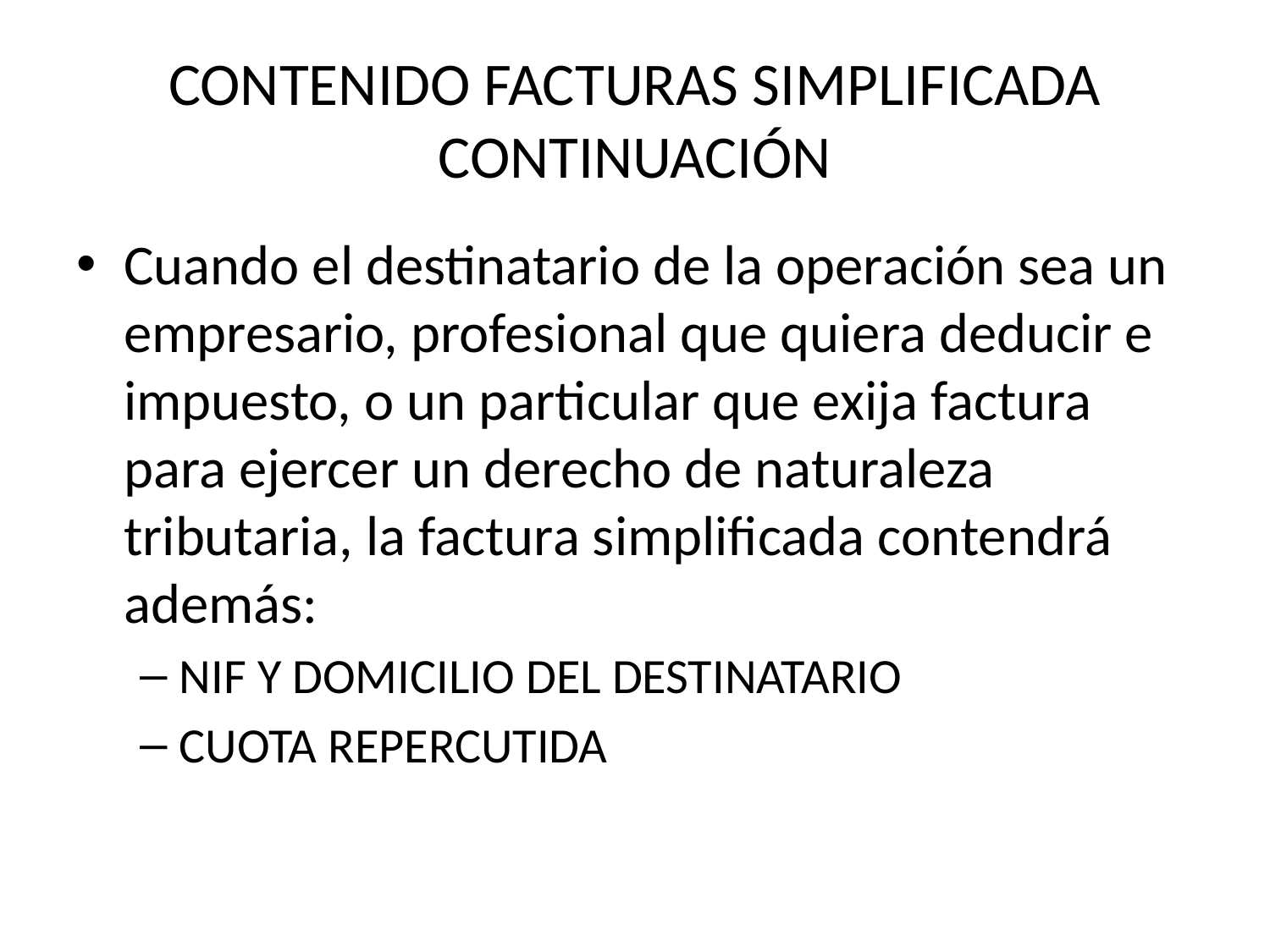

# CONTENIDO FACTURAS SIMPLIFICADA CONTINUACIÓN
Cuando el destinatario de la operación sea un empresario, profesional que quiera deducir e impuesto, o un particular que exija factura para ejercer un derecho de naturaleza tributaria, la factura simplificada contendrá además:
NIF Y DOMICILIO DEL DESTINATARIO
CUOTA REPERCUTIDA